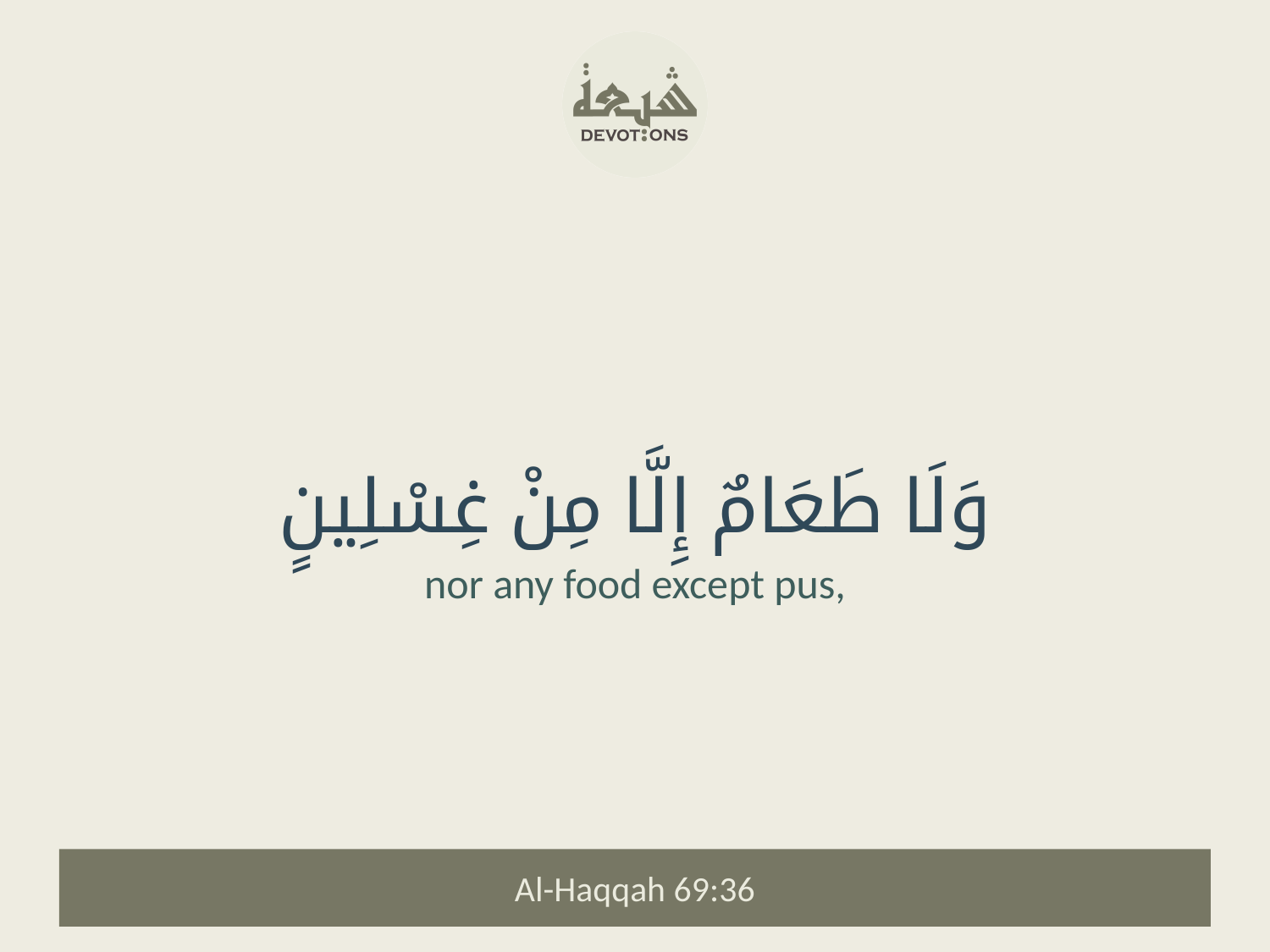

وَلَا طَعَامٌ إِلَّا مِنْ غِسْلِينٍ
nor any food except pus,
Al-Haqqah 69:36